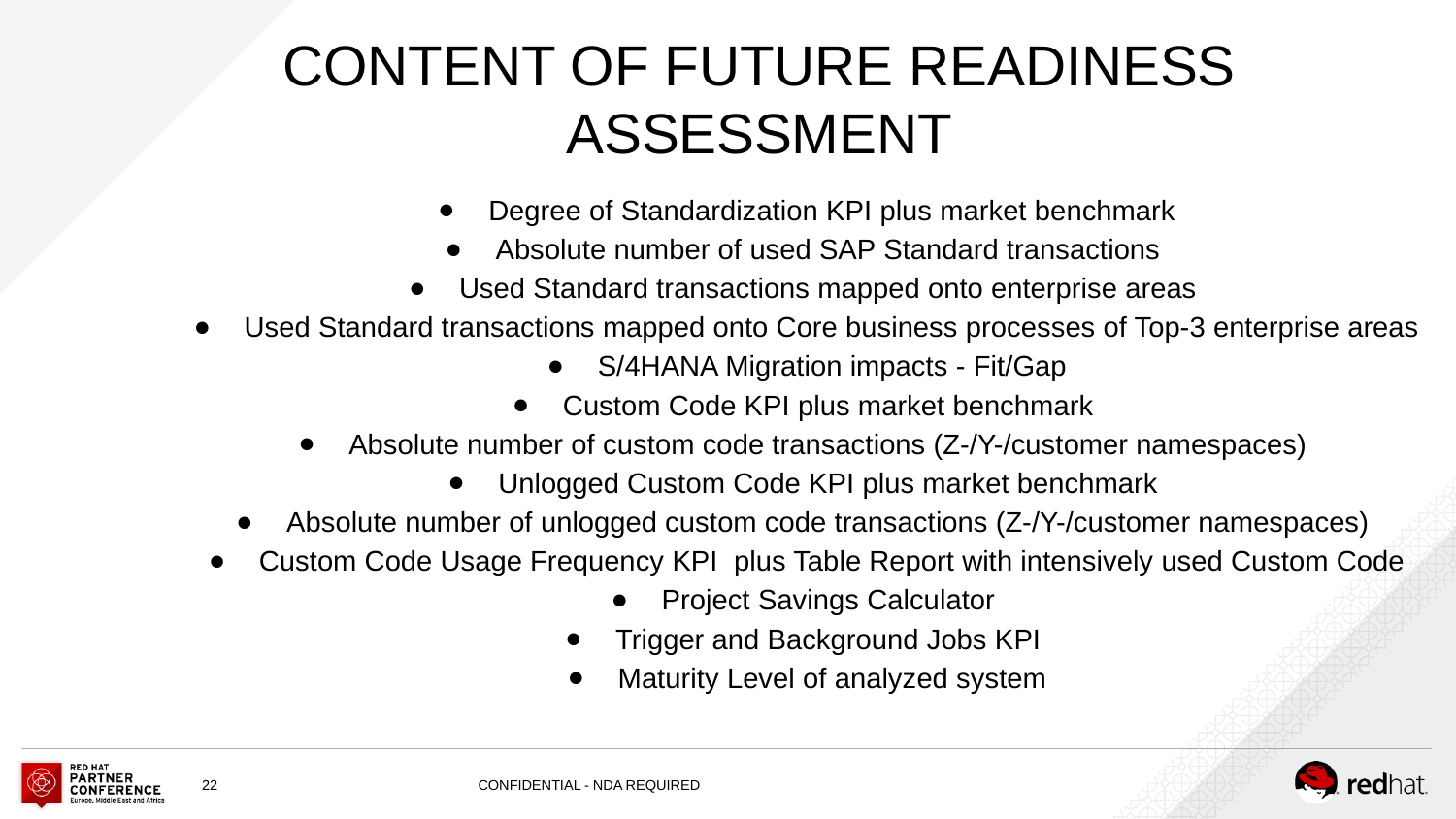

# CONTENT OF FUTURE READINESS ASSESSMENT
Degree of Standardization KPI plus market benchmark
Absolute number of used SAP Standard transactions
Used Standard transactions mapped onto enterprise areas
Used Standard transactions mapped onto Core business processes of Top-3 enterprise areas
S/4HANA Migration impacts - Fit/Gap
Custom Code KPI plus market benchmark
Absolute number of custom code transactions (Z-/Y-/customer namespaces)
Unlogged Custom Code KPI plus market benchmark
Absolute number of unlogged custom code transactions (Z-/Y-/customer namespaces)
Custom Code Usage Frequency KPI  plus Table Report with intensively used Custom Code
Project Savings Calculator
Trigger and Background Jobs KPI
Maturity Level of analyzed system

22
CONFIDENTIAL - NDA REQUIRED